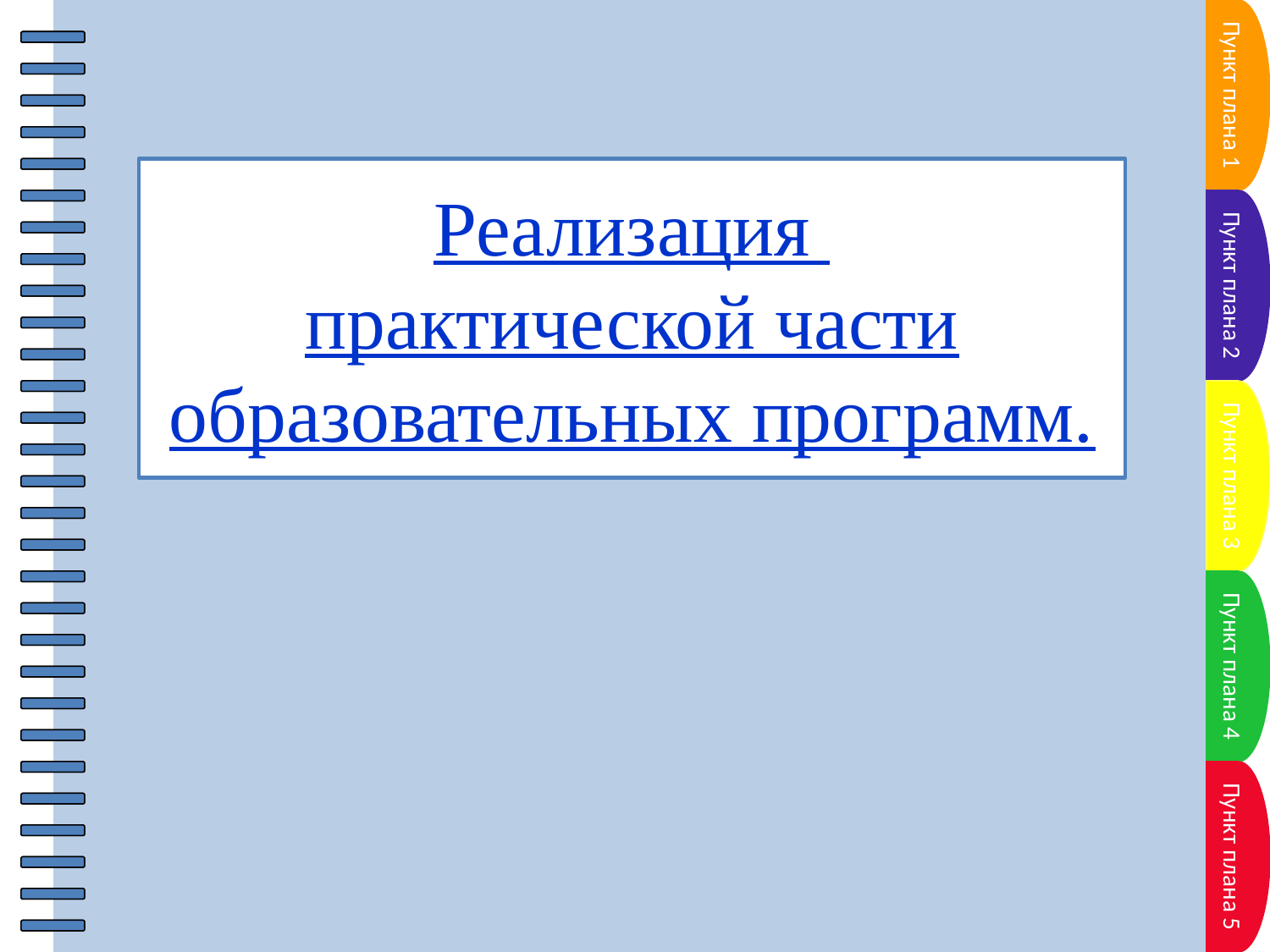

Пункт плана

Пункт плана
Пункт плана
Пункт плана
Пункт плана
Пункт плана 1

# Реализация практической части образовательных программ.
Пункт плана 2
Пункт плана 3
Пункт плана 4
Пункт плана 5